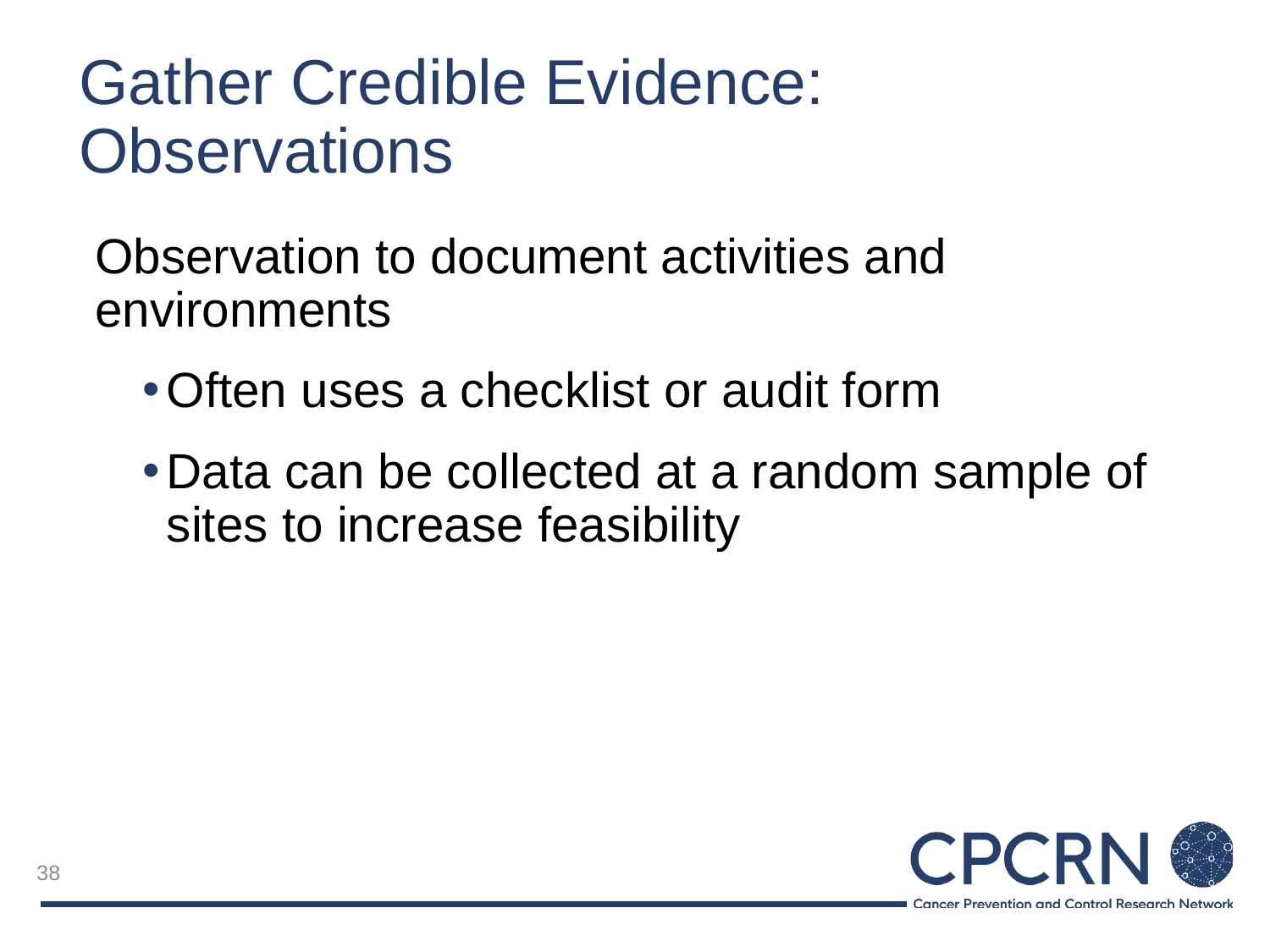

# Gather Credible Evidence: Observations
Observation to document activities and environments
Often uses a checklist or audit form
Data can be collected at a random sample of sites to increase feasibility
38